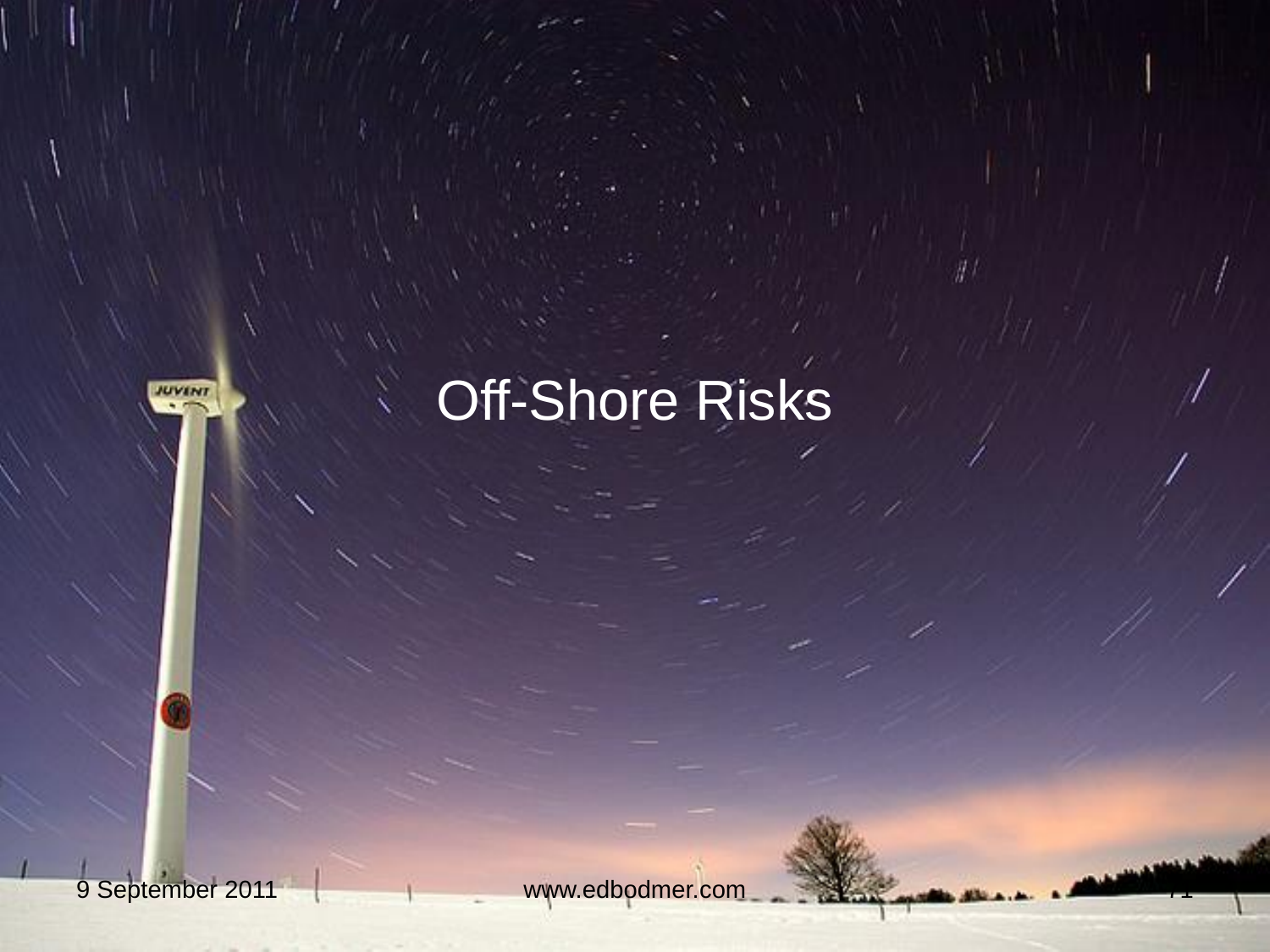

# Off-Shore Risks
9 September 2011
www.edbodmer.com
71